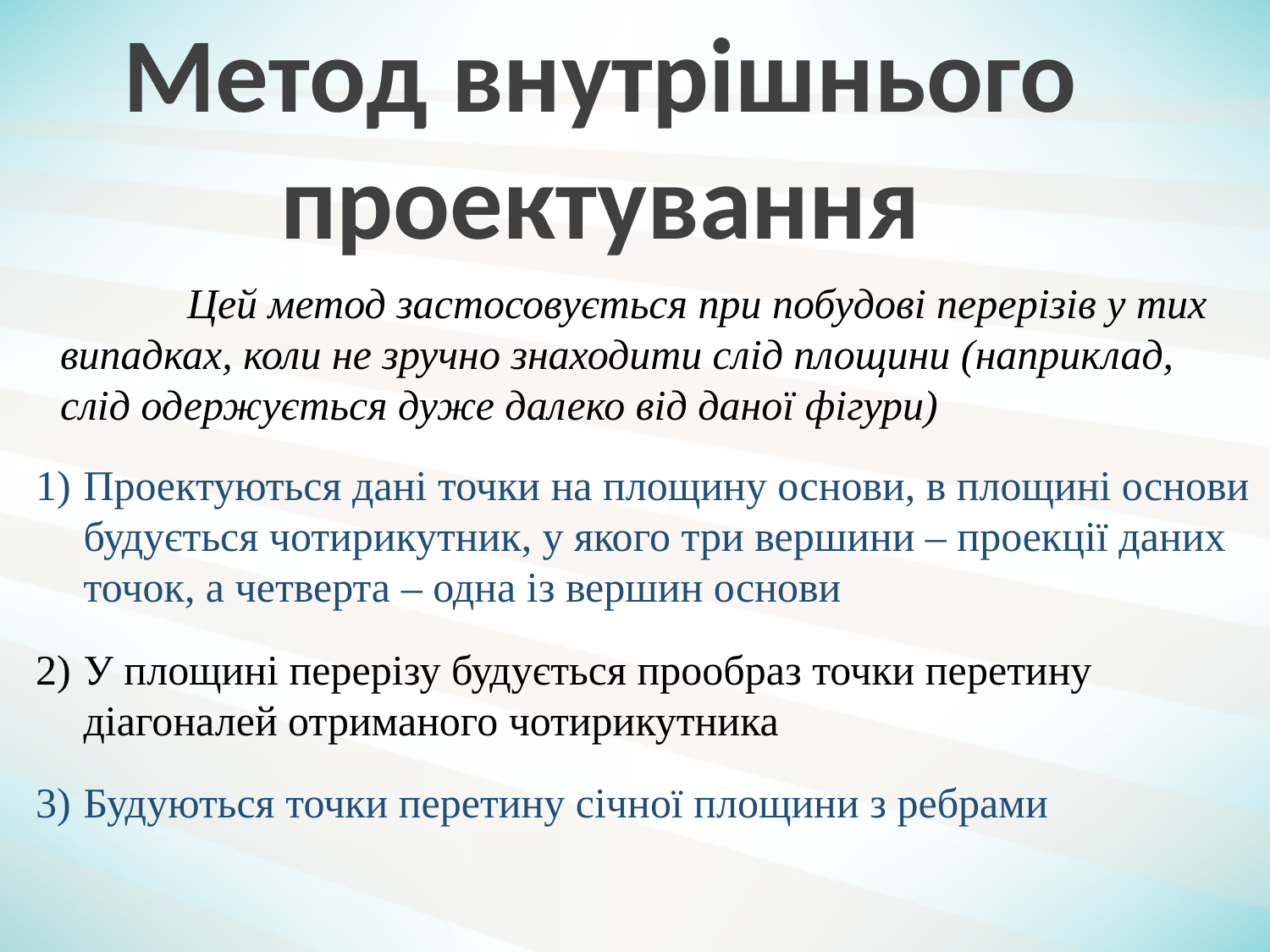

Метод внутрішнього проектування
		Цей метод застосовується при побудові перерізів у тих випадках, коли не зручно знаходити слід площини (наприклад,  слід одержується дуже далеко від даної фігури)
Проектуються дані точки на площину основи, в площині основи будується чотирикутник, у якого три вершини – проекції даних точок, а четверта – одна із вершин основи
У площині перерізу будується прообраз точки перетину діагоналей отриманого чотирикутника
Будуються точки перетину січної площини з ребрами